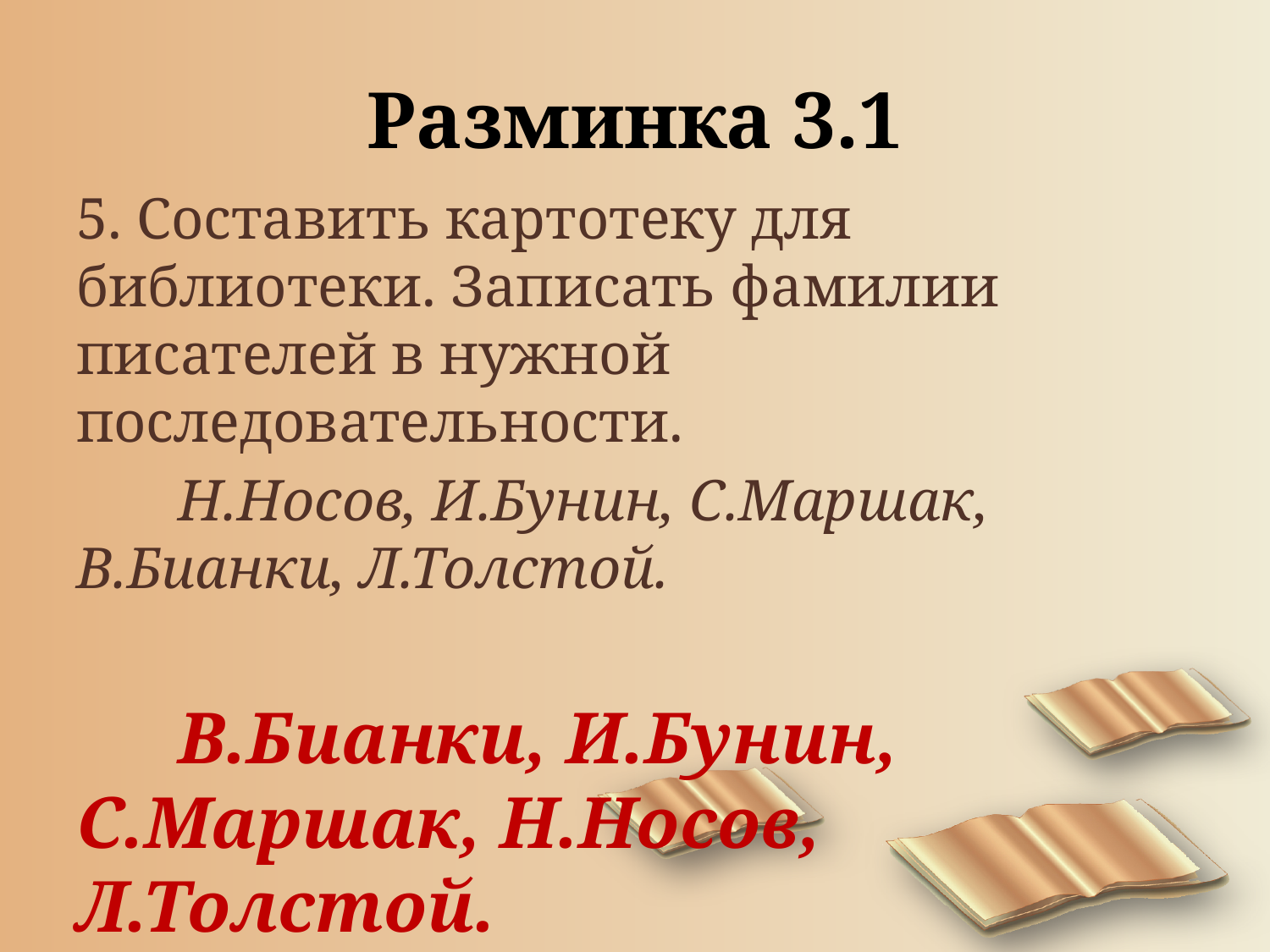

# Разминка 3.1
5. Составить картотеку для библиотеки. Записать фамилии писателей в нужной последовательности.
       Н.Носов, И.Бунин, С.Маршак, В.Бианки, Л.Толстой.

       В.Бианки, И.Бунин, С.Маршак, Н.Носов, Л.Толстой.